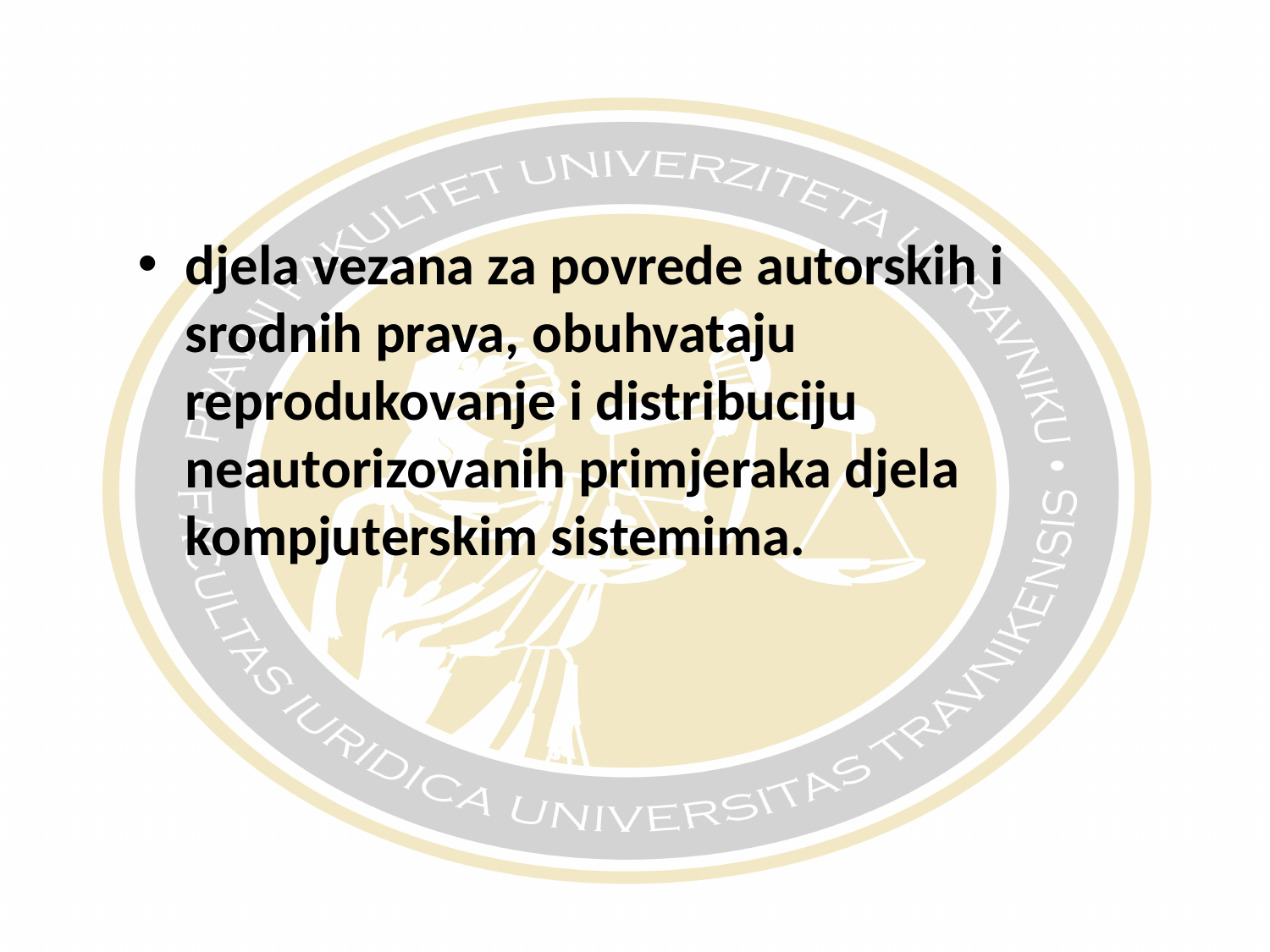

#
djela vezana za povrede autorskih i srodnih prava, obuhvataju reprodukovanje i distribuciju neautorizovanih primjeraka djela kompjuterskim sistemima.